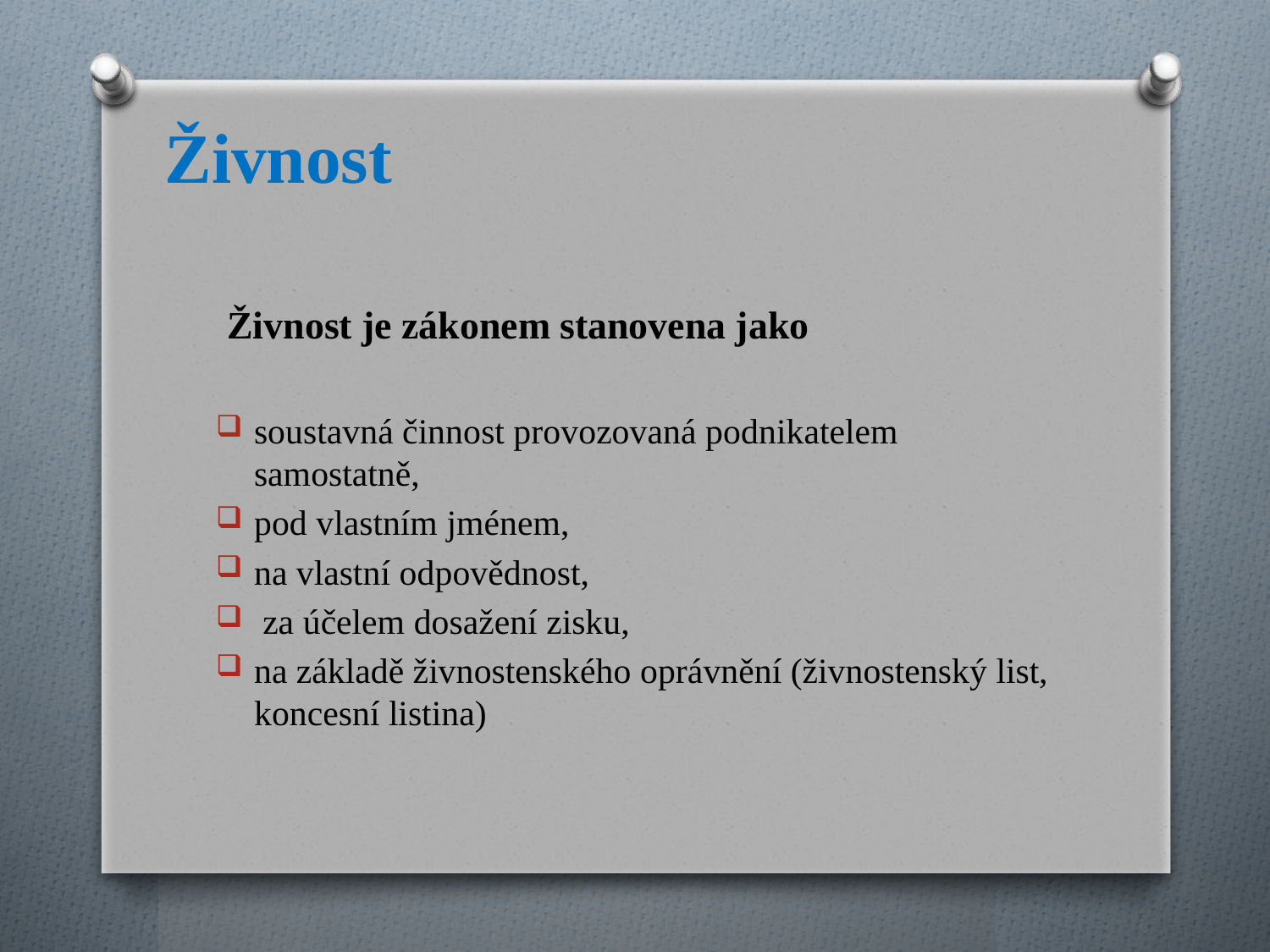

# Živnost
Živnost je zákonem stanovena jako

soustavná činnost provozovaná podnikatelem samostatně,
pod vlastním jménem,
na vlastní odpovědnost,
 za účelem dosažení zisku,
na základě živnostenského oprávnění (živnostenský list, koncesní listina)